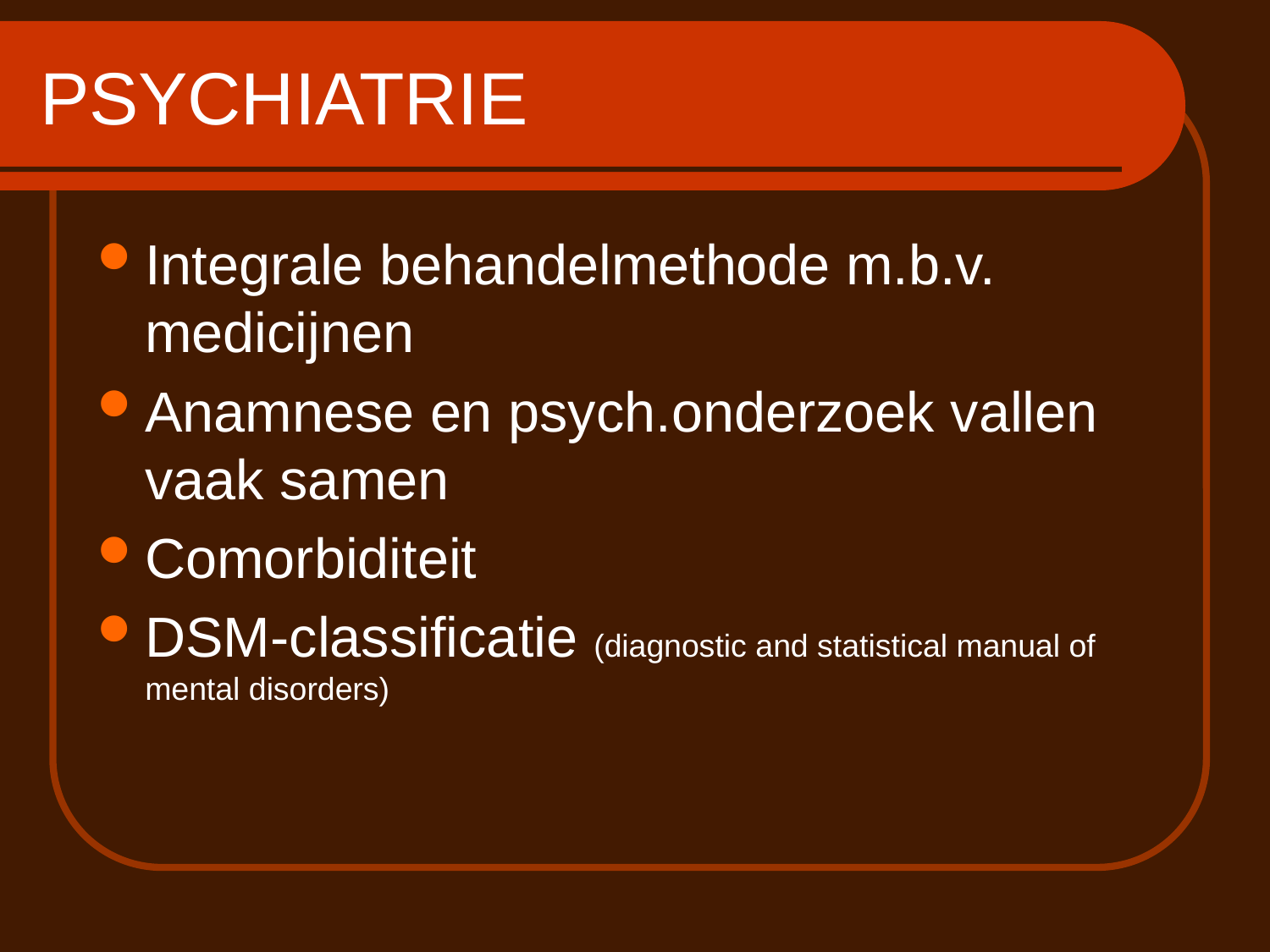

# PSYCHIATRIE
Integrale behandelmethode m.b.v. medicijnen
Anamnese en psych.onderzoek vallen vaak samen
Comorbiditeit
DSM-classificatie (diagnostic and statistical manual of mental disorders)